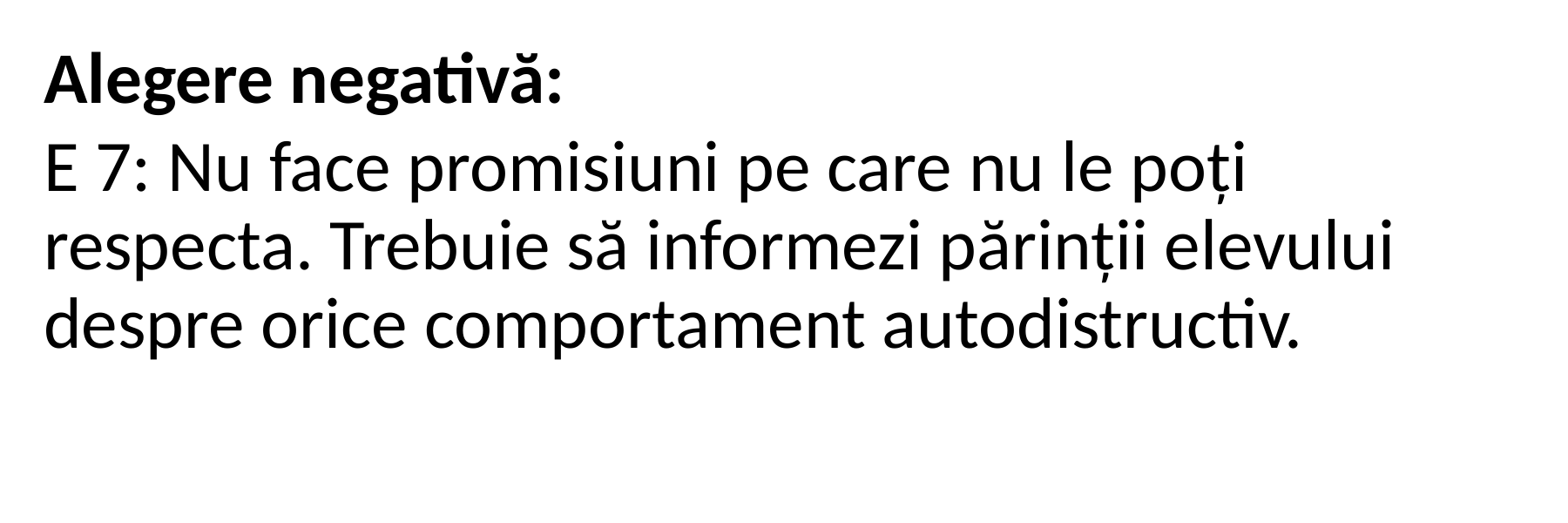

Alegere negativă:
E 7: Nu face promisiuni pe care nu le poți respecta. Trebuie să informezi părinții elevului despre orice comportament autodistructiv.